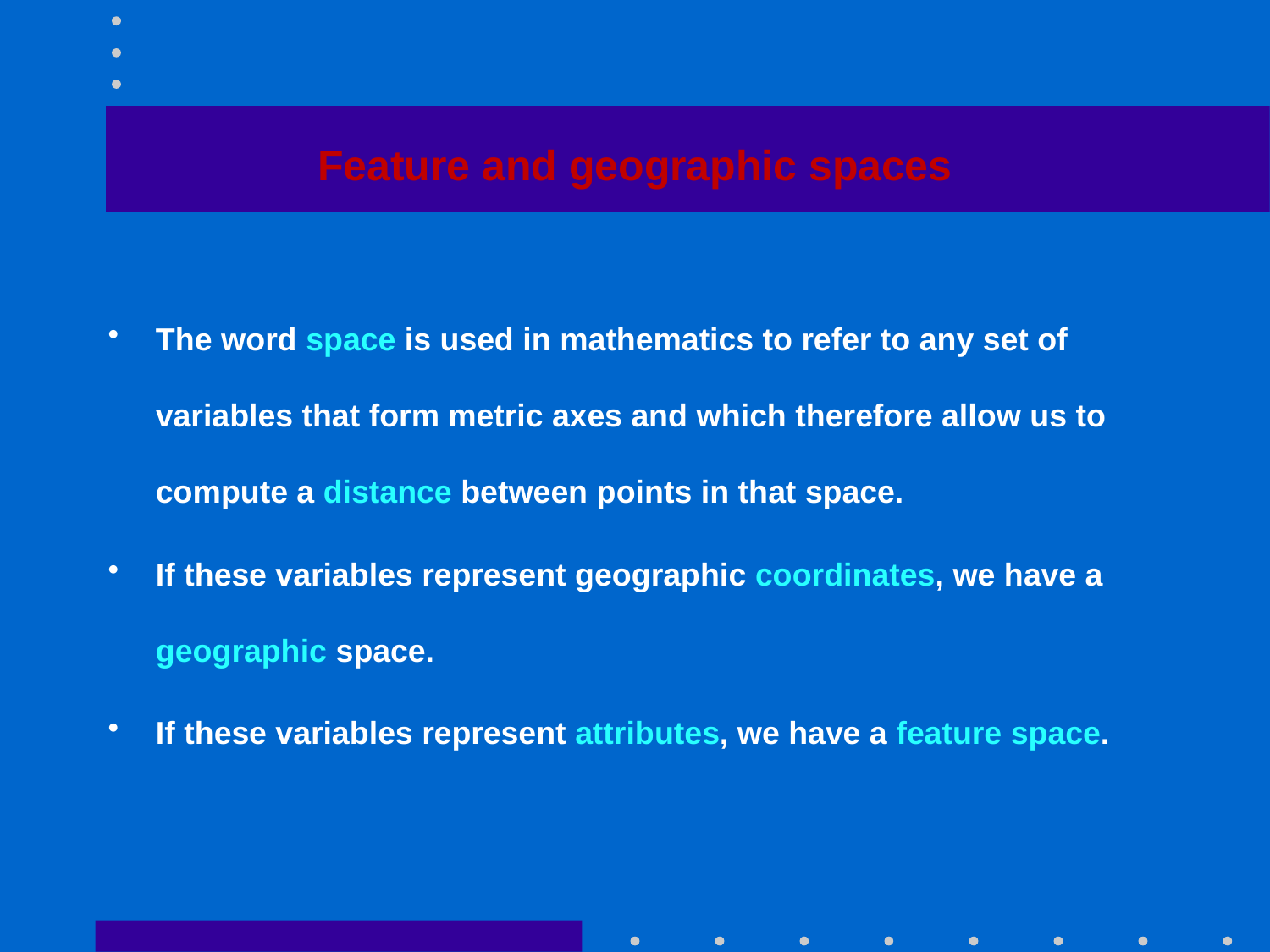

# Feature and geographic spaces
The word space is used in mathematics to refer to any set of variables that form metric axes and which therefore allow us to compute a distance between points in that space.
If these variables represent geographic coordinates, we have a geographic space.
If these variables represent attributes, we have a feature space.